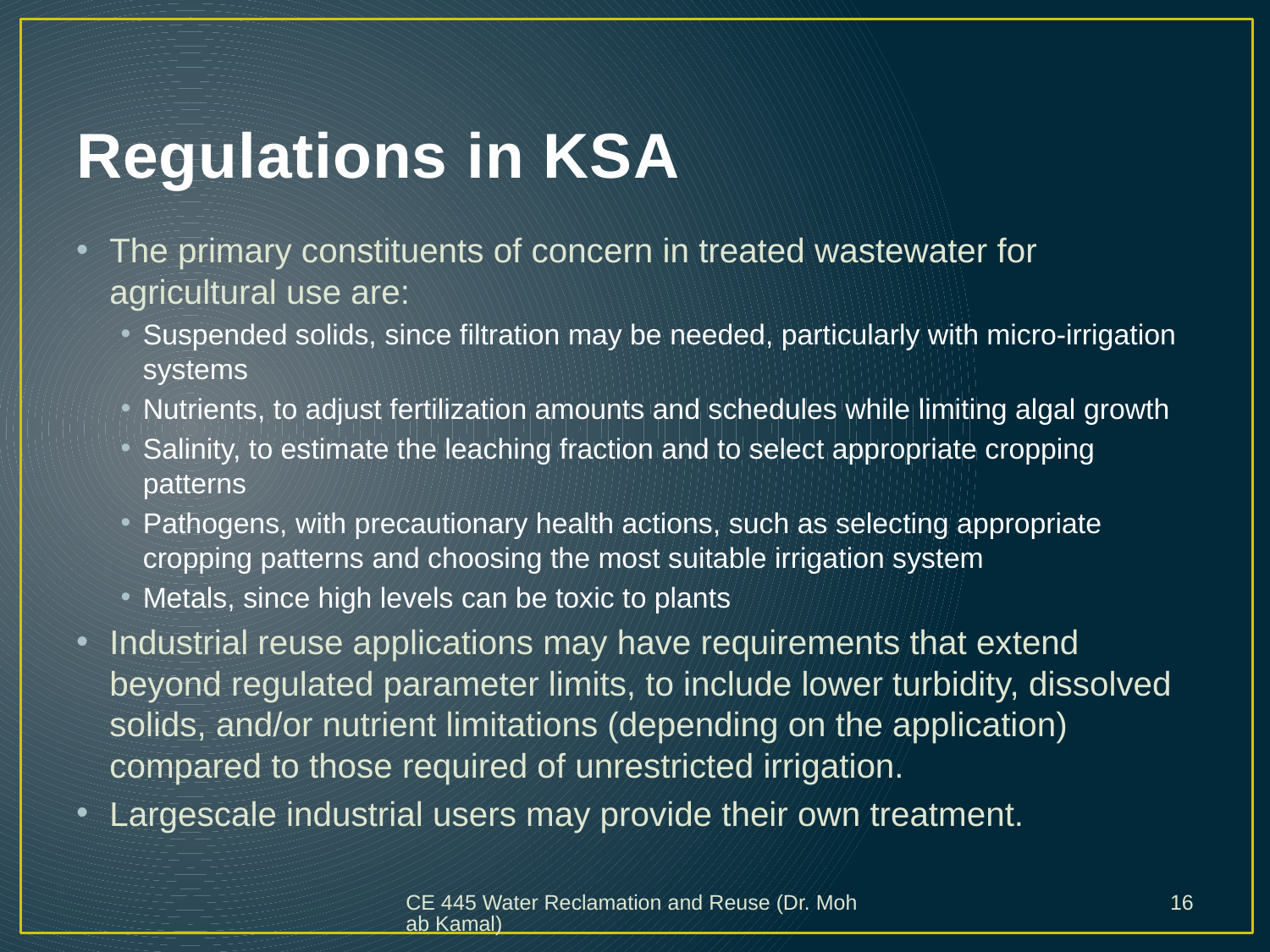

# Regulations in KSA
The primary constituents of concern in treated wastewater for agricultural use are:
Suspended solids, since filtration may be needed, particularly with micro-irrigation systems
Nutrients, to adjust fertilization amounts and schedules while limiting algal growth
Salinity, to estimate the leaching fraction and to select appropriate cropping patterns
Pathogens, with precautionary health actions, such as selecting appropriate cropping patterns and choosing the most suitable irrigation system
Metals, since high levels can be toxic to plants
Industrial reuse applications may have requirements that extend beyond regulated parameter limits, to include lower turbidity, dissolved solids, and/or nutrient limitations (depending on the application) compared to those required of unrestricted irrigation.
Largescale industrial users may provide their own treatment.
CE 445 Water Reclamation and Reuse (Dr. Mohab Kamal)
16